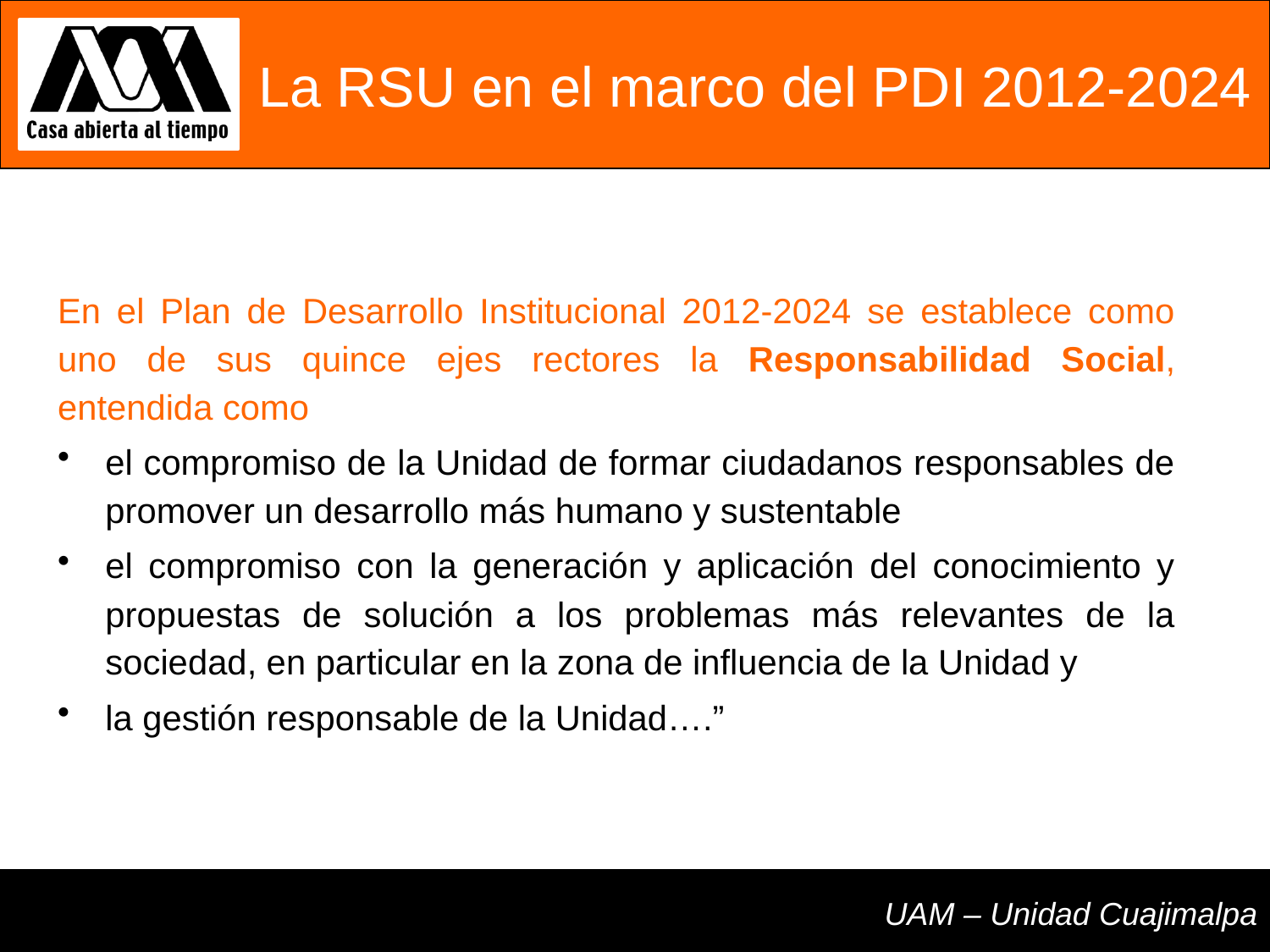

# La RSU en el marco del PDI 2012-2024
En el Plan de Desarrollo Institucional 2012-2024 se establece como uno de sus quince ejes rectores la Responsabilidad Social, entendida como
el compromiso de la Unidad de formar ciudadanos responsables de promover un desarrollo más humano y sustentable
el compromiso con la generación y aplicación del conocimiento y propuestas de solución a los problemas más relevantes de la sociedad, en particular en la zona de influencia de la Unidad y
la gestión responsable de la Unidad….”